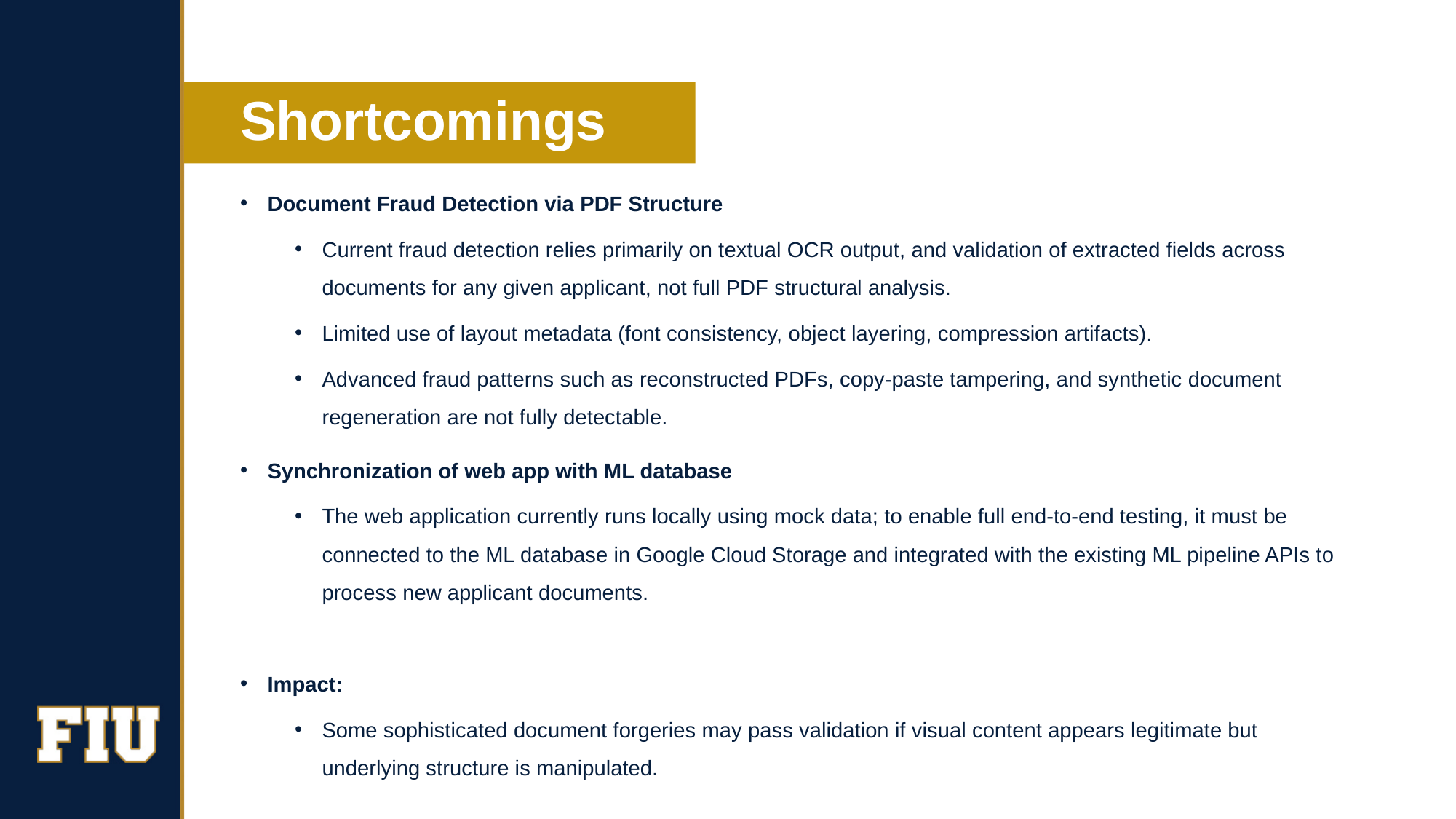

# Shortcomings

Document Fraud Detection via PDF Structure
Current fraud detection relies primarily on textual OCR output, and validation of extracted fields across documents for any given applicant, not full PDF structural analysis.
Limited use of layout metadata (font consistency, object layering, compression artifacts).
Advanced fraud patterns such as reconstructed PDFs, copy-paste tampering, and synthetic document regeneration are not fully detectable.
Synchronization of web app with ML database
The web application currently runs locally using mock data; to enable full end-to-end testing, it must be connected to the ML database in Google Cloud Storage and integrated with the existing ML pipeline APIs to process new applicant documents.
Impact:
Some sophisticated document forgeries may pass validation if visual content appears legitimate but underlying structure is manipulated.